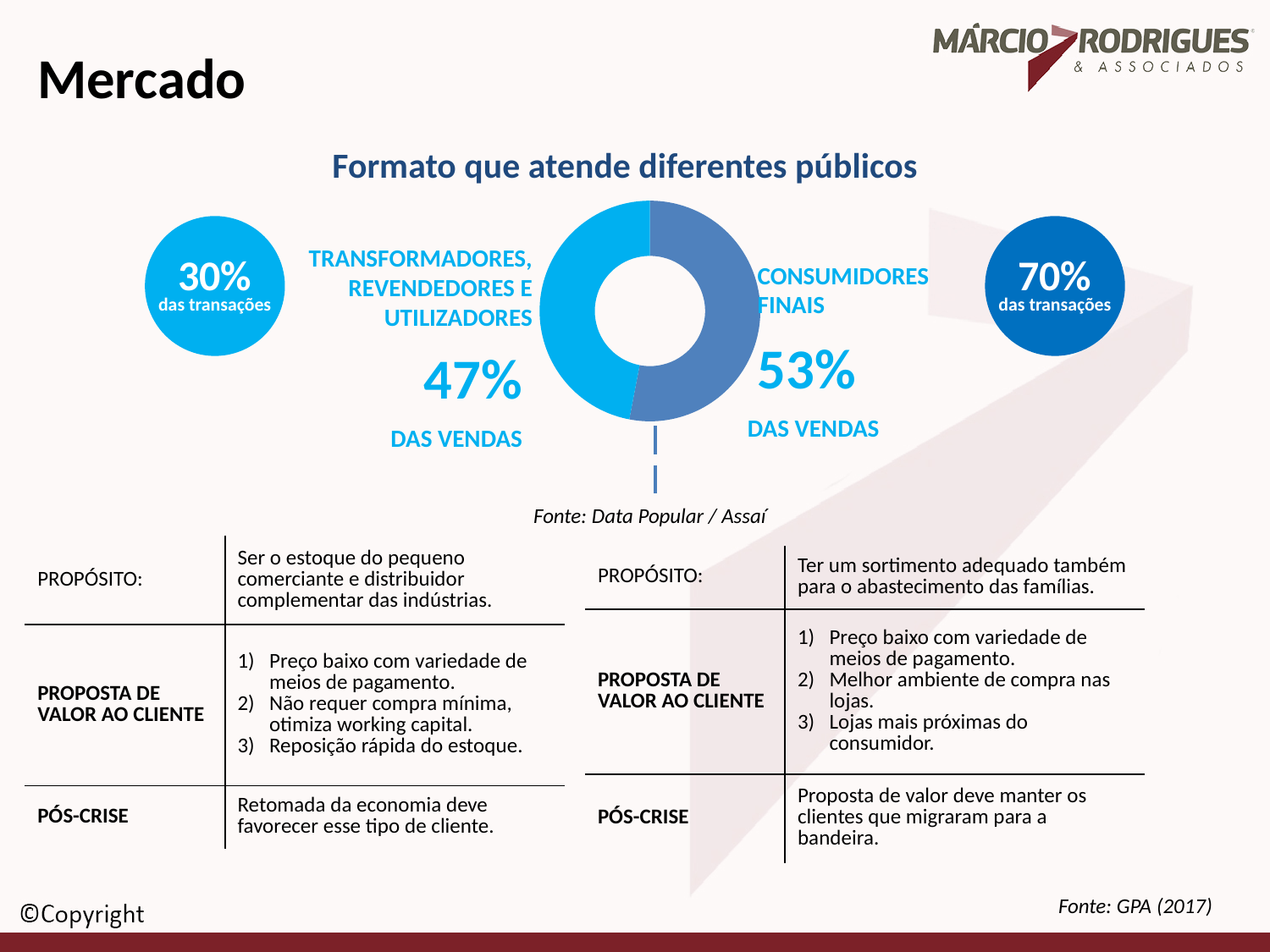

Mercado
Formato que atende diferentes públicos

### Chart

| Category |  |
|---|---|
| A | 0.53 |
| B | 0.47 |

TRANSFORMADORES, REVENDEDORES E UTILIZADORES
30%
70%
CONSUMIDORES
FINAIS
das transações
das transações
53%
47%
DAS VENDAS
DAS VENDAS
Fonte: Data Popular / Assaí
| PROPÓSITO: | Ser o estoque do pequeno comerciante e distribuidor complementar das indústrias. |
| --- | --- |
| PROPOSTA DE VALOR AO CLIENTE | Preço baixo com variedade de meios de pagamento. Não requer compra mínima, otimiza working capital. Reposição rápida do estoque. |
| PÓS-CRISE | Retomada da economia deve favorecer esse tipo de cliente. |
| PROPÓSITO: | Ter um sortimento adequado também para o abastecimento das famílias. |
| --- | --- |
| PROPOSTA DE VALOR AO CLIENTE | Preço baixo com variedade de meios de pagamento. Melhor ambiente de compra nas lojas. Lojas mais próximas do consumidor. |
| PÓS-CRISE | Proposta de valor deve manter os clientes que migraram para a bandeira. |
Fonte: GPA (2017)